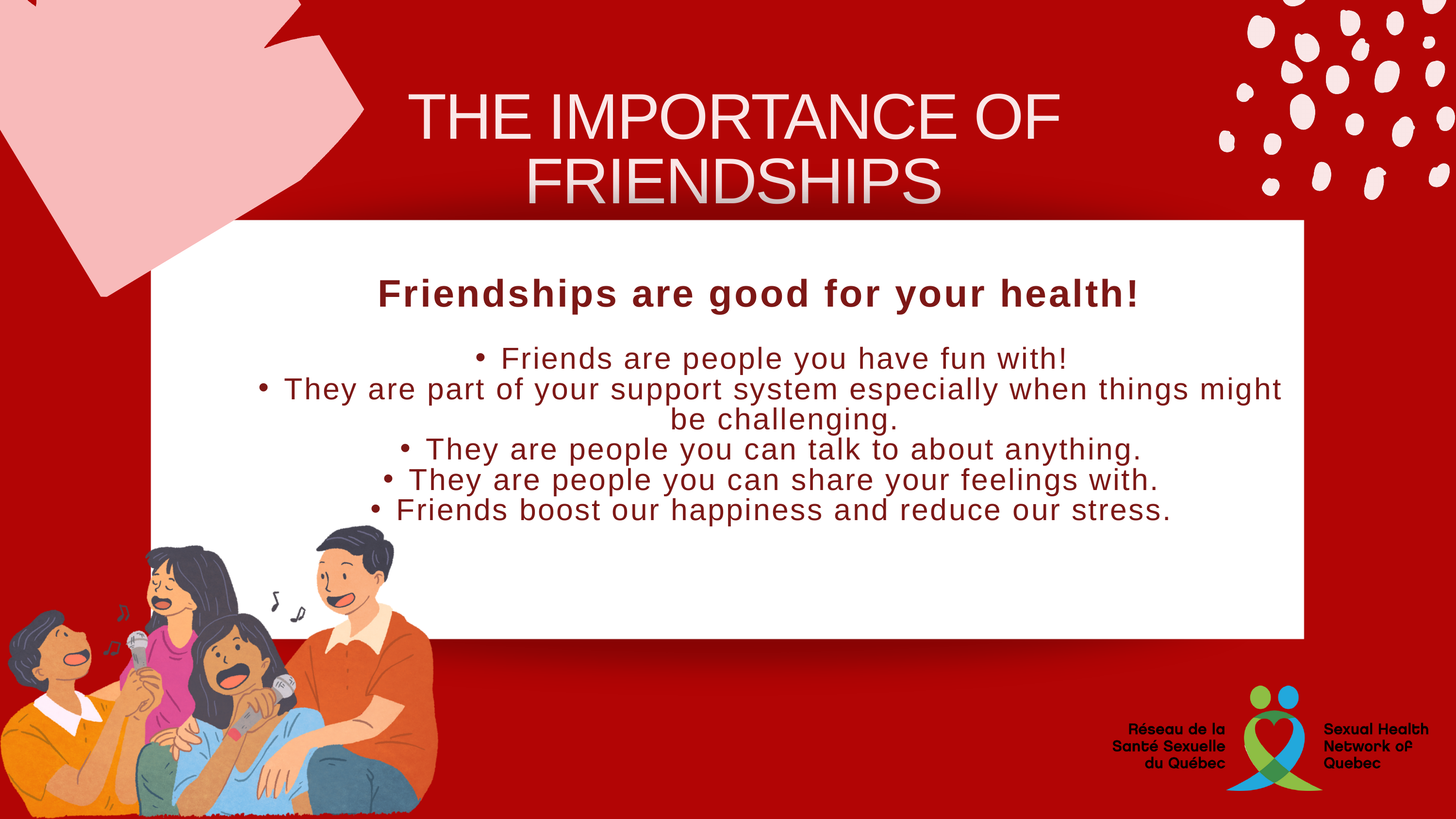

THE IMPORTANCE OF FRIENDSHIPS

Friendships are good for your health!

Friends are people you have fun with!
They are part of your support system especially when things might be challenging.
They are people you can talk to about anything.
They are people you can share your feelings with.
Friends boost our happiness and reduce our stress.